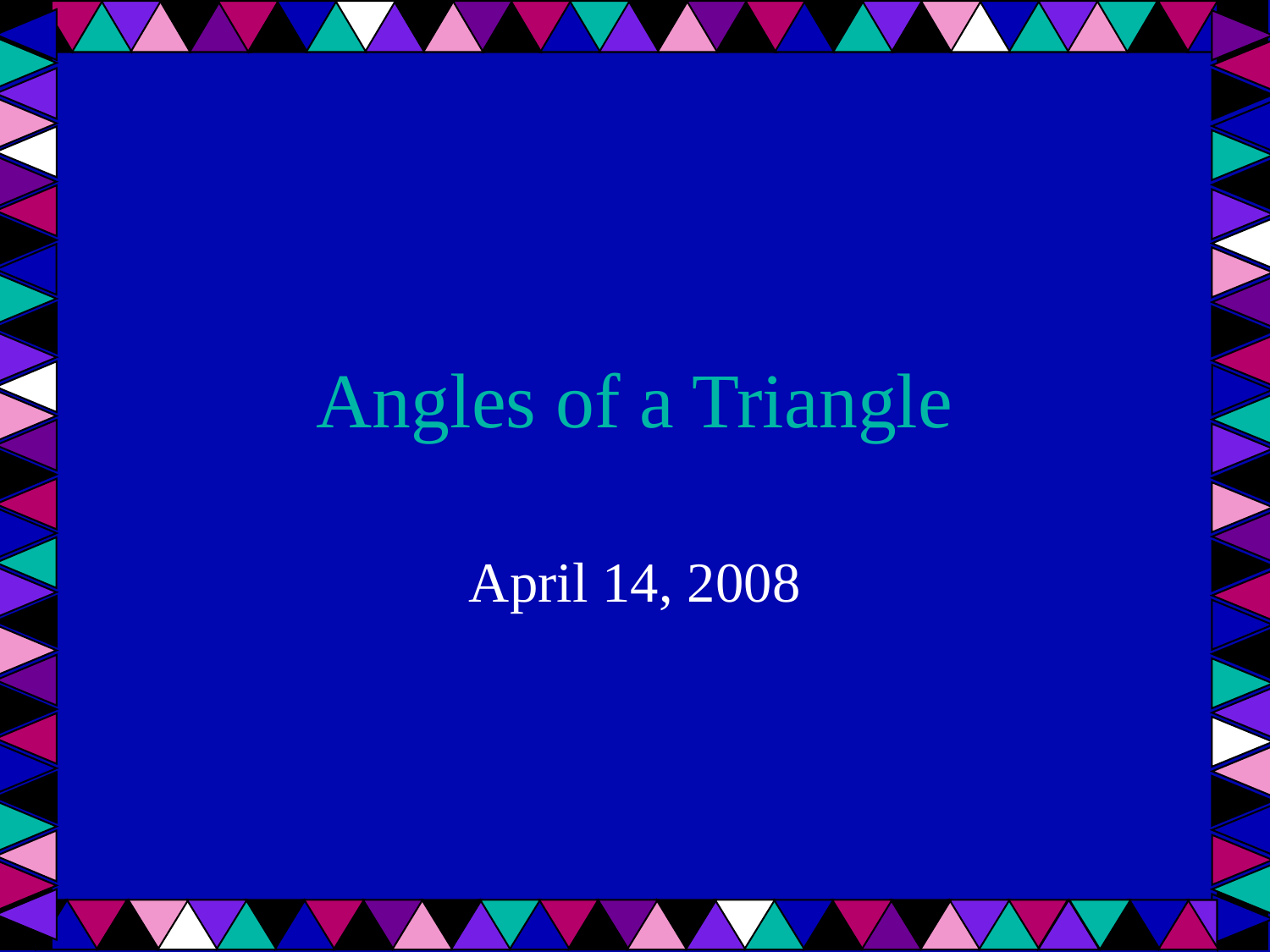

# Angles of a Triangle
April 14, 2008